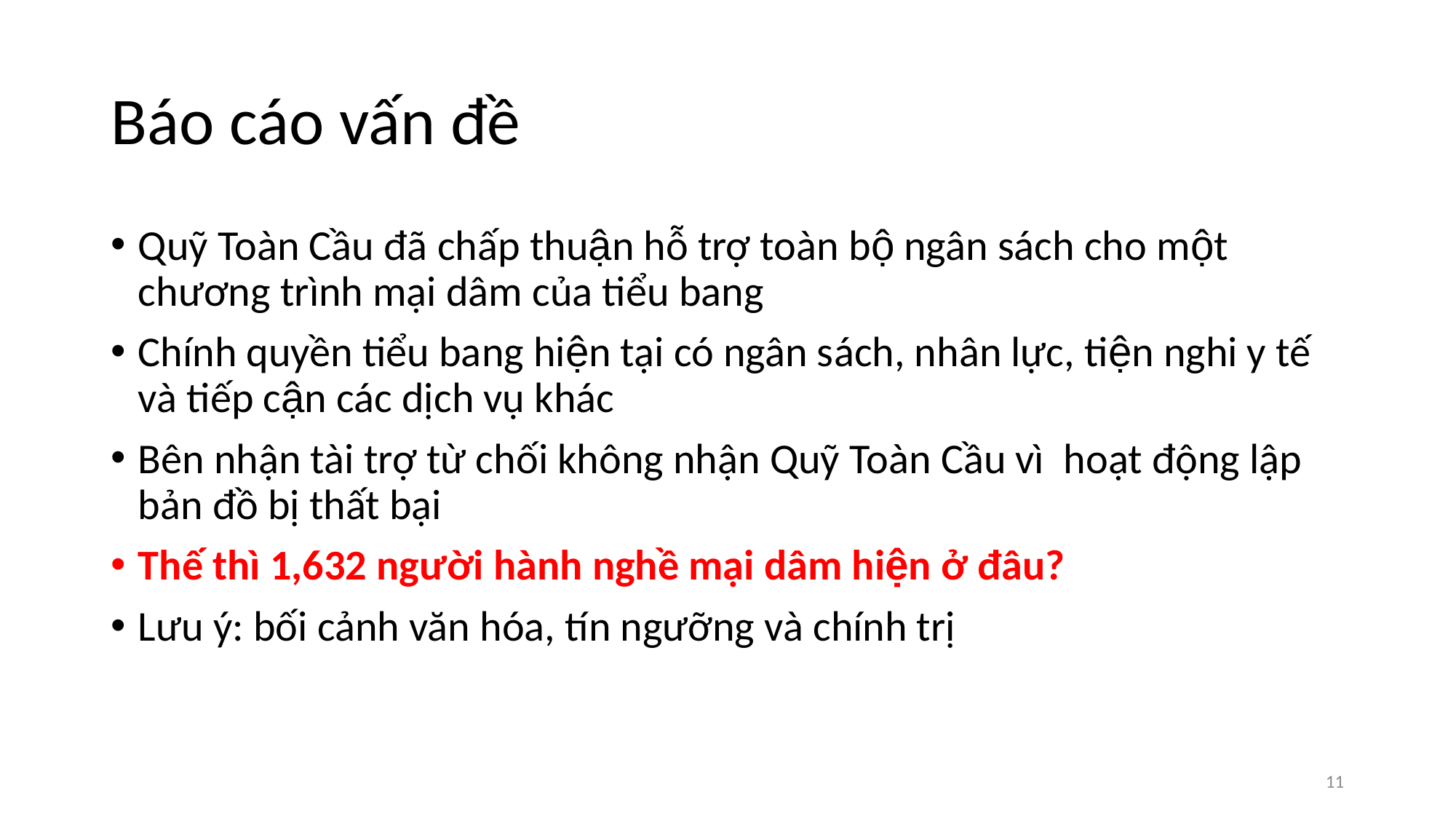

# Báo cáo vấn đề
Quỹ Toàn Cầu đã chấp thuận hỗ trợ toàn bộ ngân sách cho một chương trình mại dâm của tiểu bang
Chính quyền tiểu bang hiện tại có ngân sách, nhân lực, tiện nghi y tế và tiếp cận các dịch vụ khác
Bên nhận tài trợ từ chối không nhận Quỹ Toàn Cầu vì  hoạt động lập bản đồ bị thất bại
Thế thì 1,632 người hành nghề mại dâm hiện ở đâu?
Lưu ý: bối cảnh văn hóa, tín ngưỡng và chính trị
11